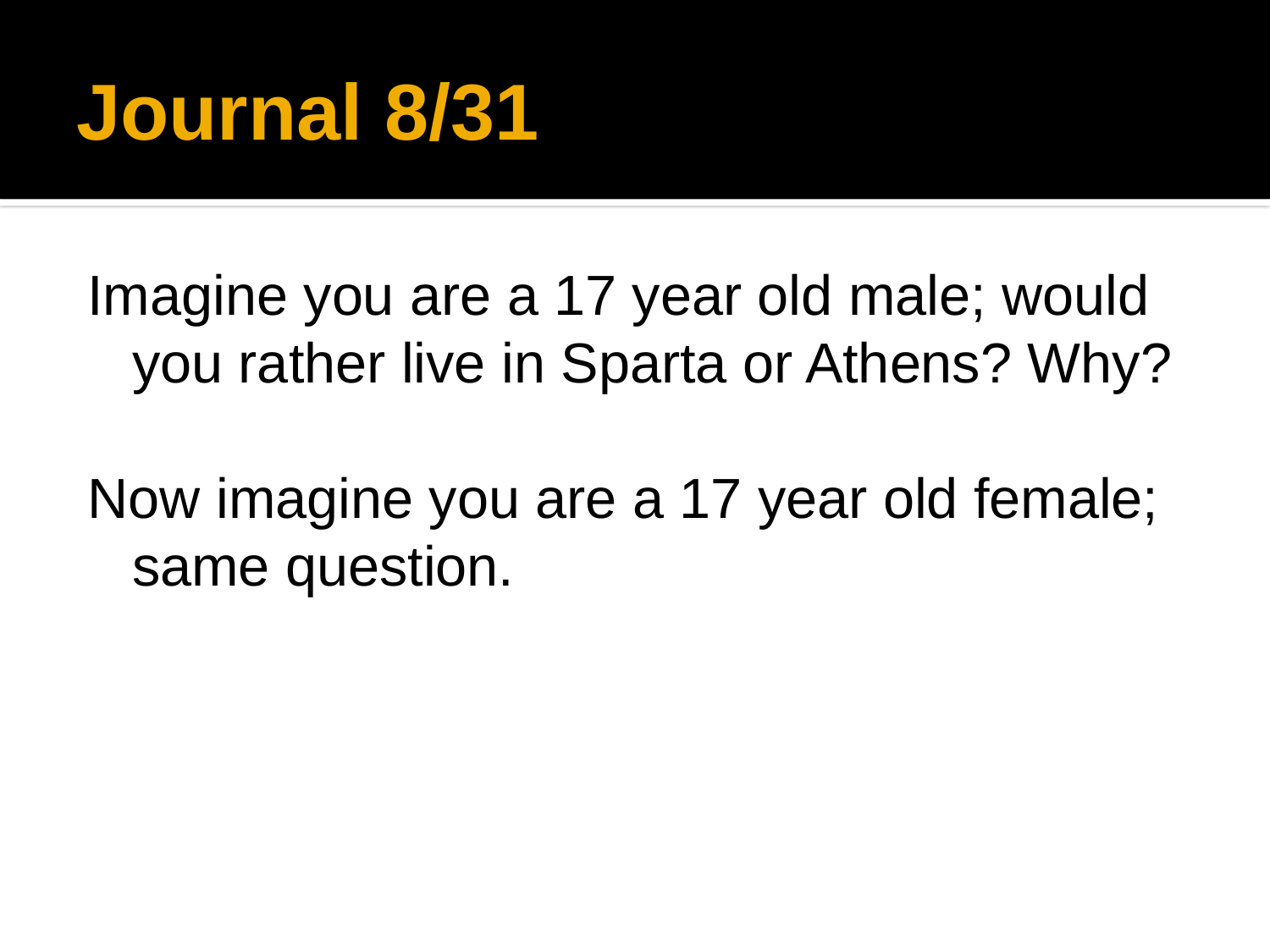

# Journal 8/31
Imagine you are a 17 year old male; would you rather live in Sparta or Athens? Why?

Now imagine you are a 17 year old female; same question.